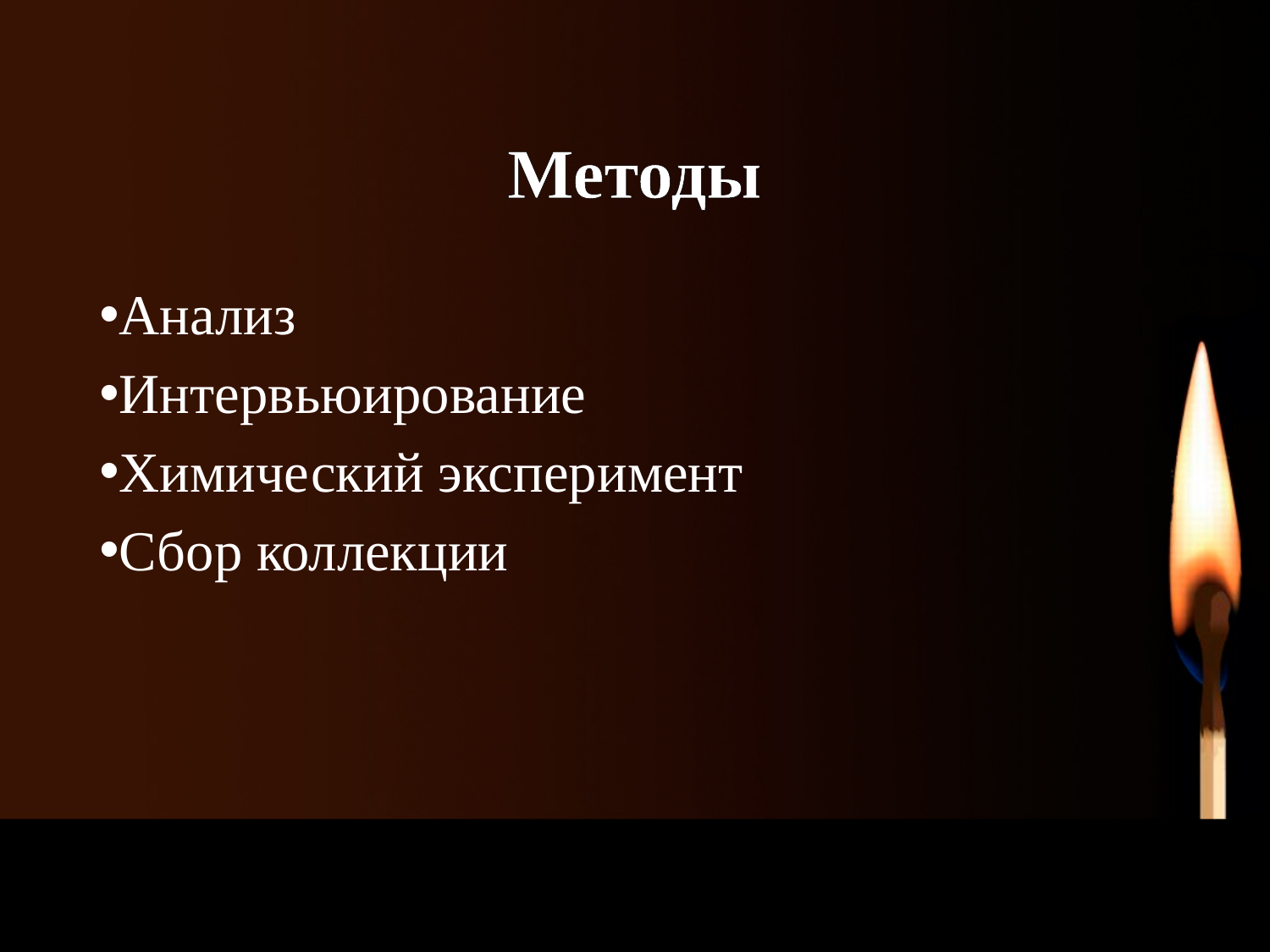

# Методы
Анализ
Интервьюирование
Химический эксперимент
Сбор коллекции